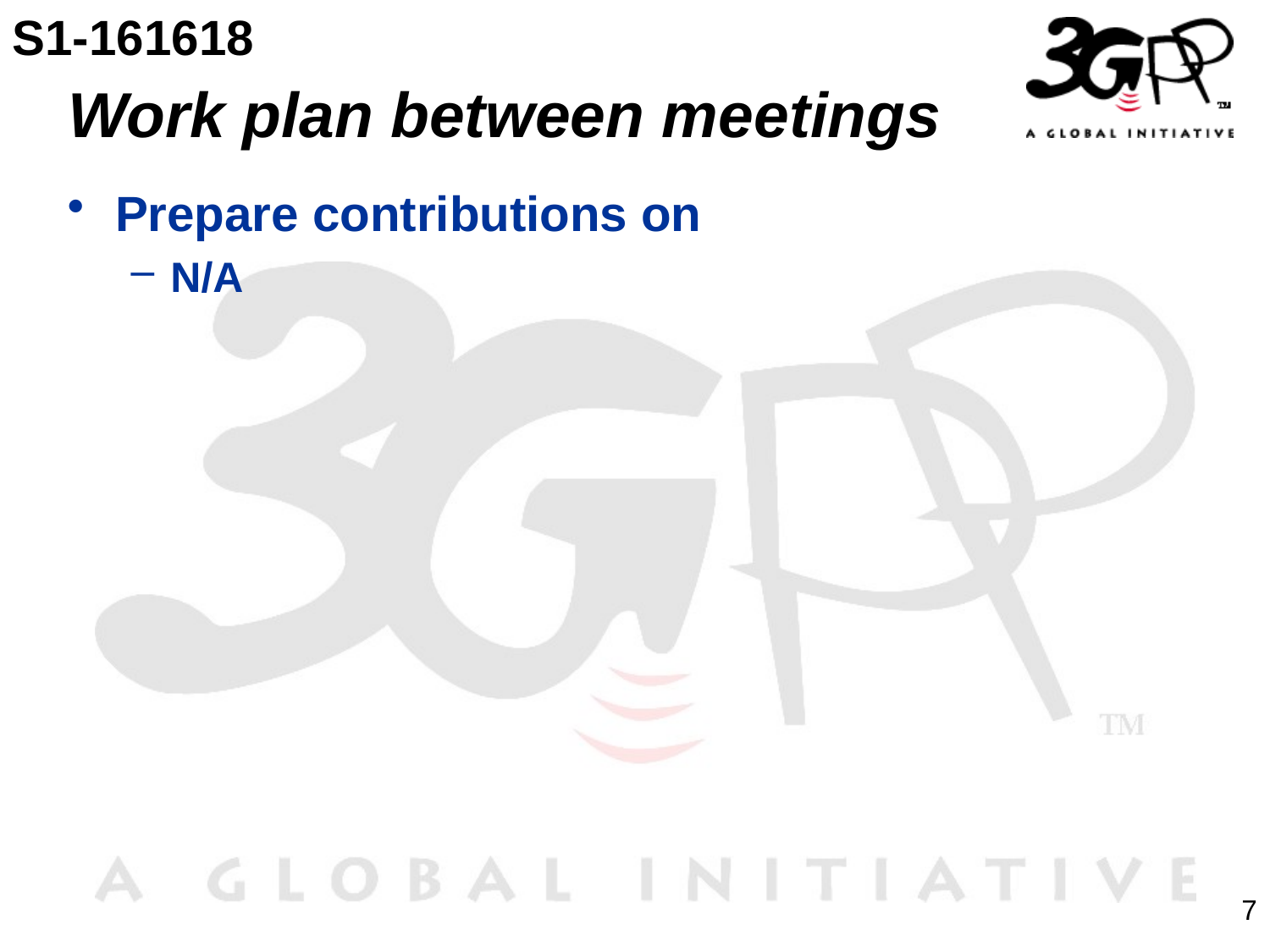

S1-161618
# Work plan between meetings
Prepare contributions on
N/A
7